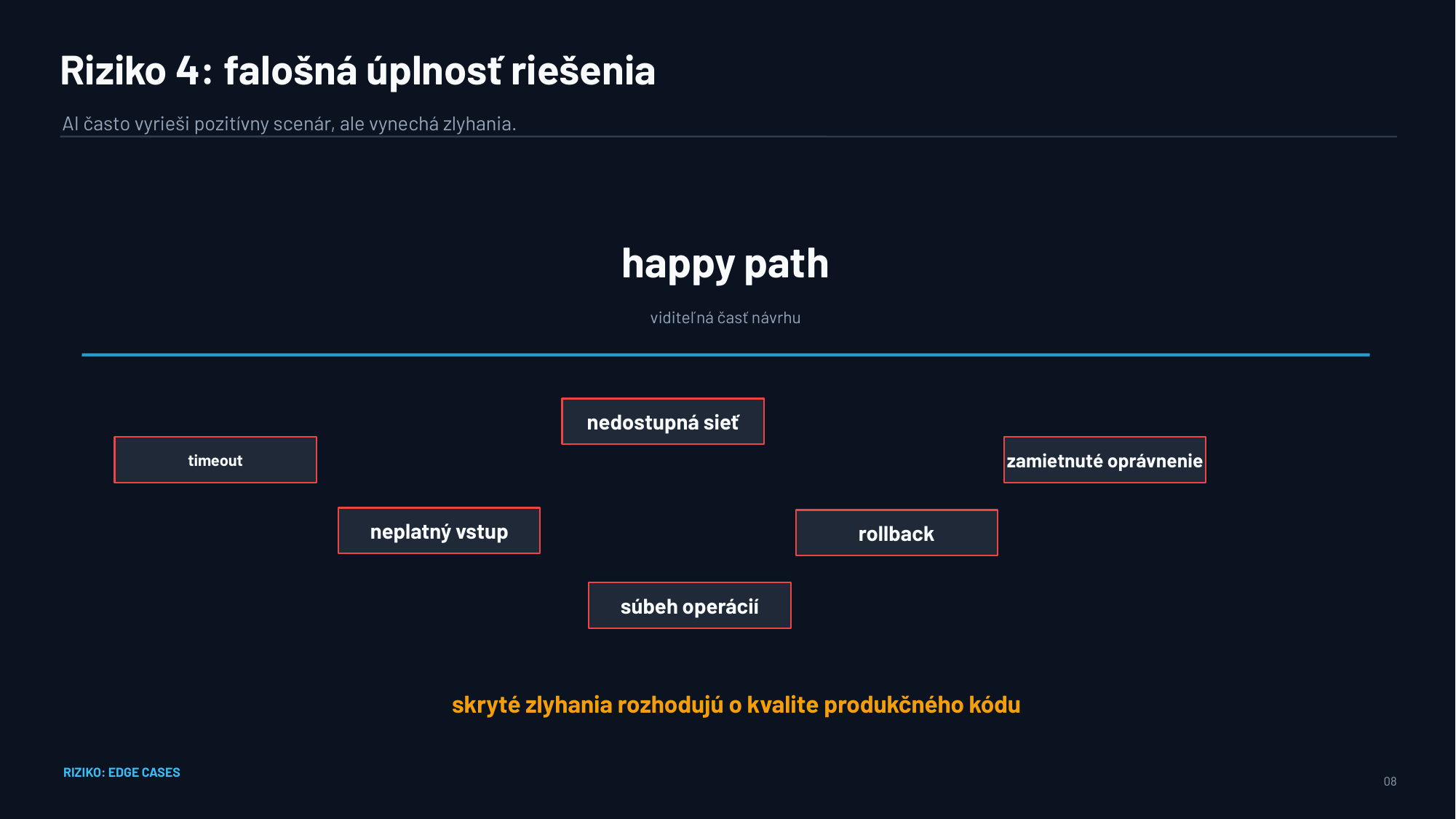

Riziko 4: falošná úplnosť riešenia
AI často vyrieši pozitívny scenár, ale vynechá zlyhania.

happy path
viditeľná časť návrhu

nedostupná sieť
timeout
zamietnuté oprávnenie
neplatný vstup
rollback
súbeh operácií
skryté zlyhania rozhodujú o kvalite produkčného kódu
RIZIKO: EDGE CASES
08